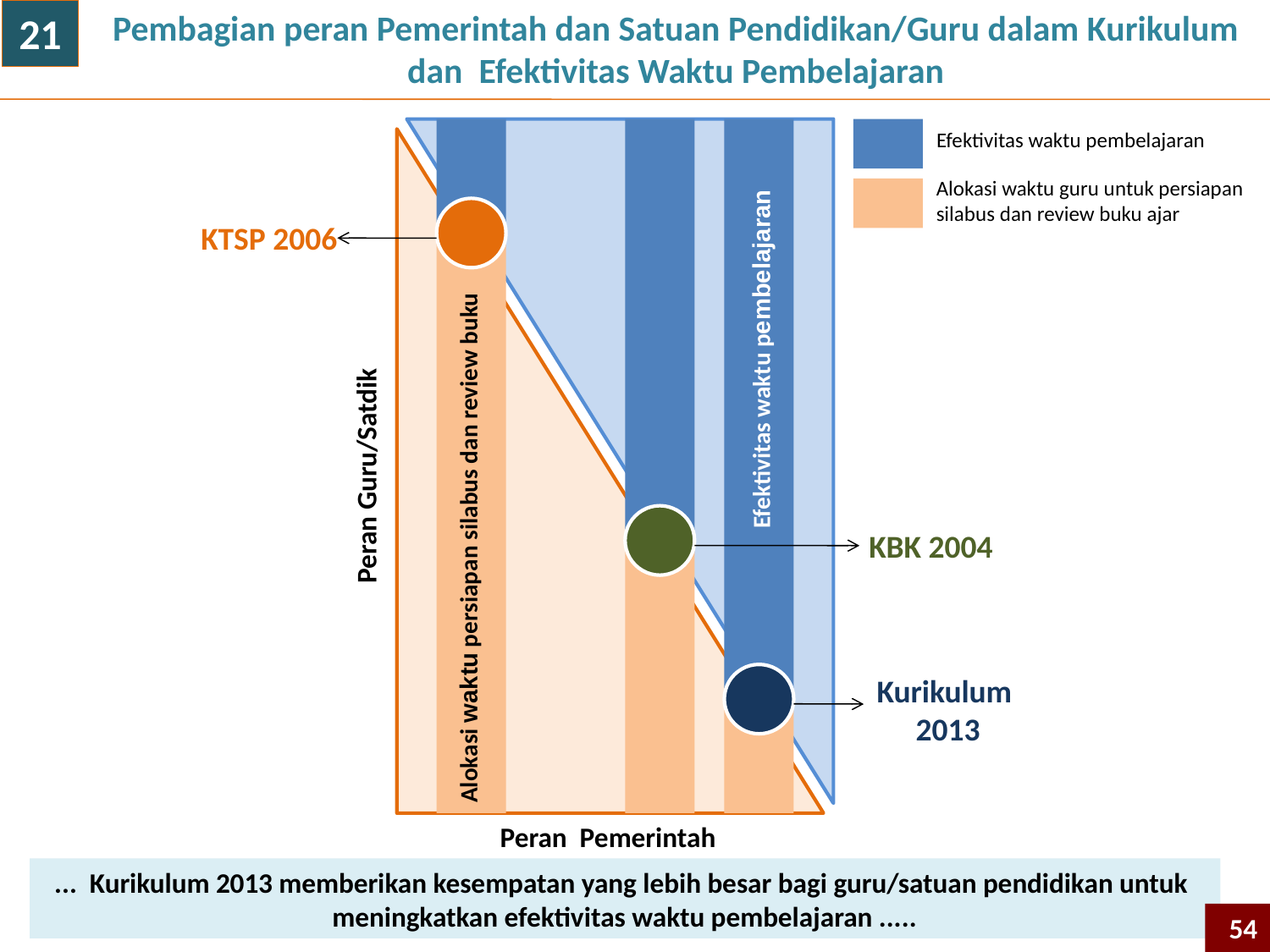

21
Pembagian peran Pemerintah dan Satuan Pendidikan/Guru dalam Kurikulum
dan  Efektivitas Waktu Pembelajaran

Efektivitas waktu pembelajaran

Alokasi waktu guru untuk persiapan
silabus dan review buku ajar

KTSP 2006

Efektivitas waktu pembelajaran
Peran Guru/Satdik

KBK 2004
Alokasi waktu persiapan silabus dan review buku

Kurikulum
2013

Peran  Pemerintah
...  Kurikulum 2013 memberikan kesempatan yang lebih besar bagi guru/satuan pendidikan untuk
meningkatkan efektivitas waktu pembelajaran .....
54